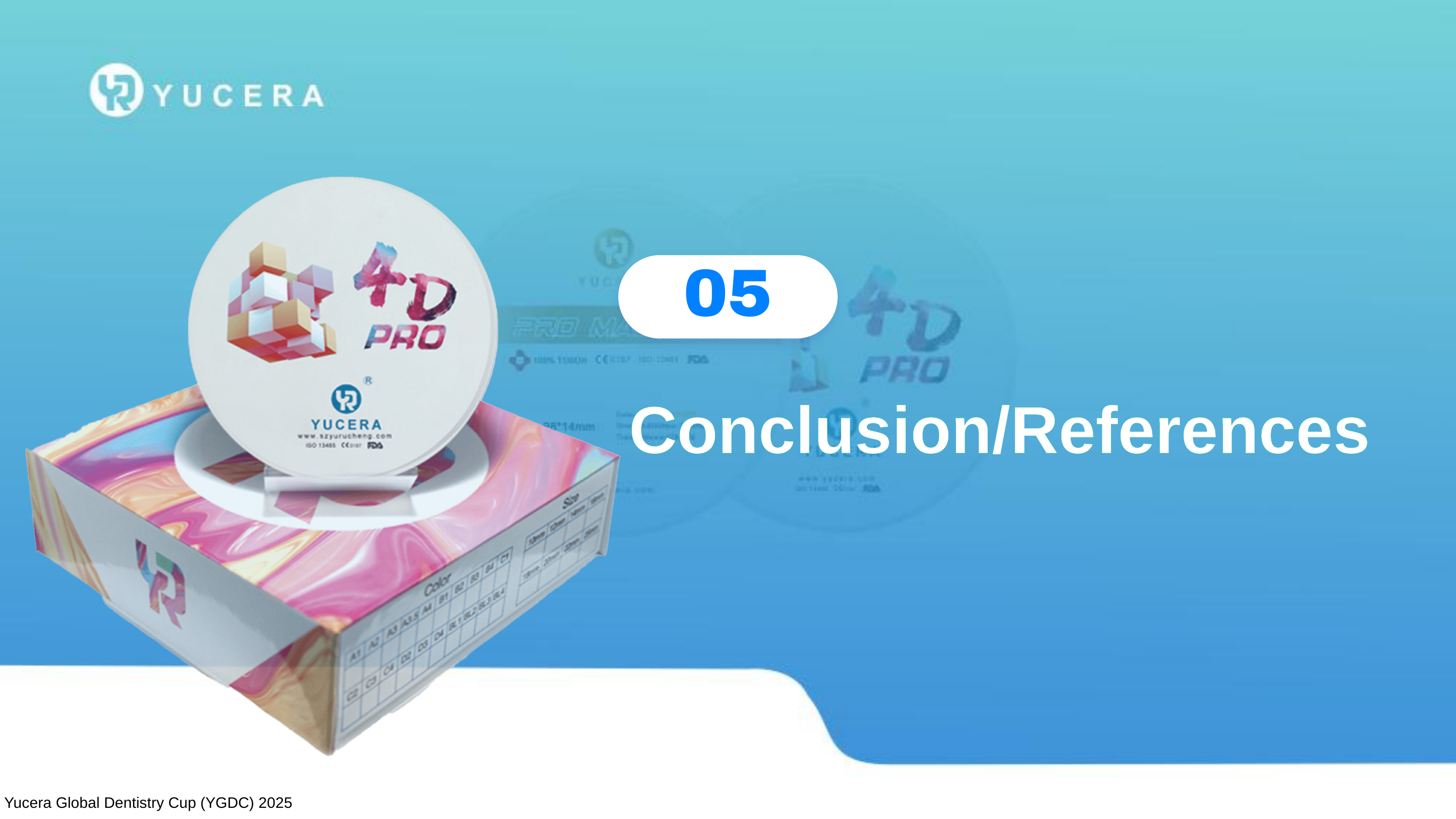

05

Conclusion/References
Yucera Global Dentistry Cup (YGDC) 2025